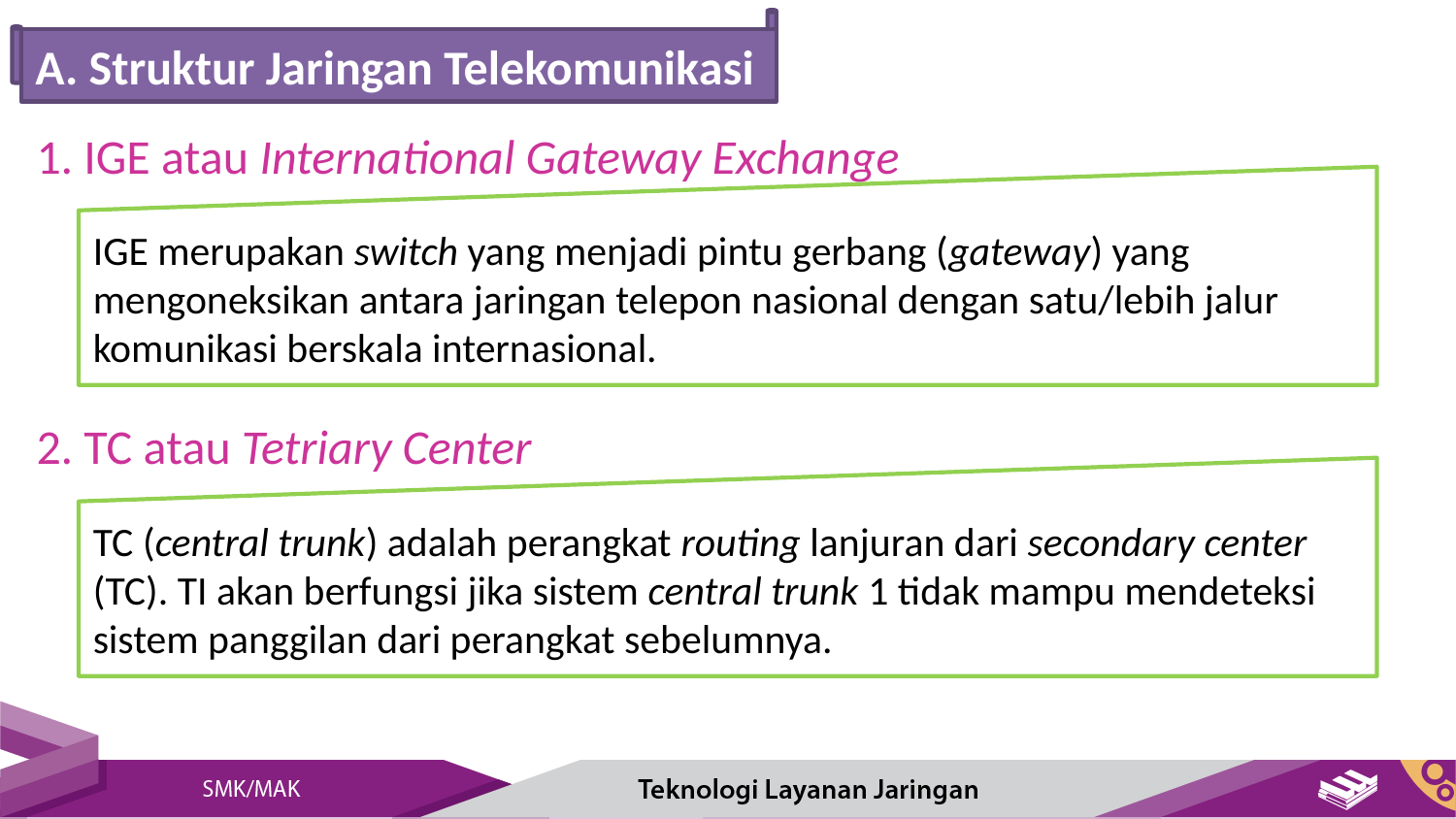

A. Struktur Jaringan Telekomunikasi
1. IGE atau International Gateway Exchange
IGE merupakan switch yang menjadi pintu gerbang (gateway) yang mengoneksikan antara jaringan telepon nasional dengan satu/lebih jalur komunikasi berskala internasional.
2. TC atau Tetriary Center
TC (central trunk) adalah perangkat routing lanjuran dari secondary center (TC). TI akan berfungsi jika sistem central trunk 1 tidak mampu mendeteksi sistem panggilan dari perangkat sebelumnya.